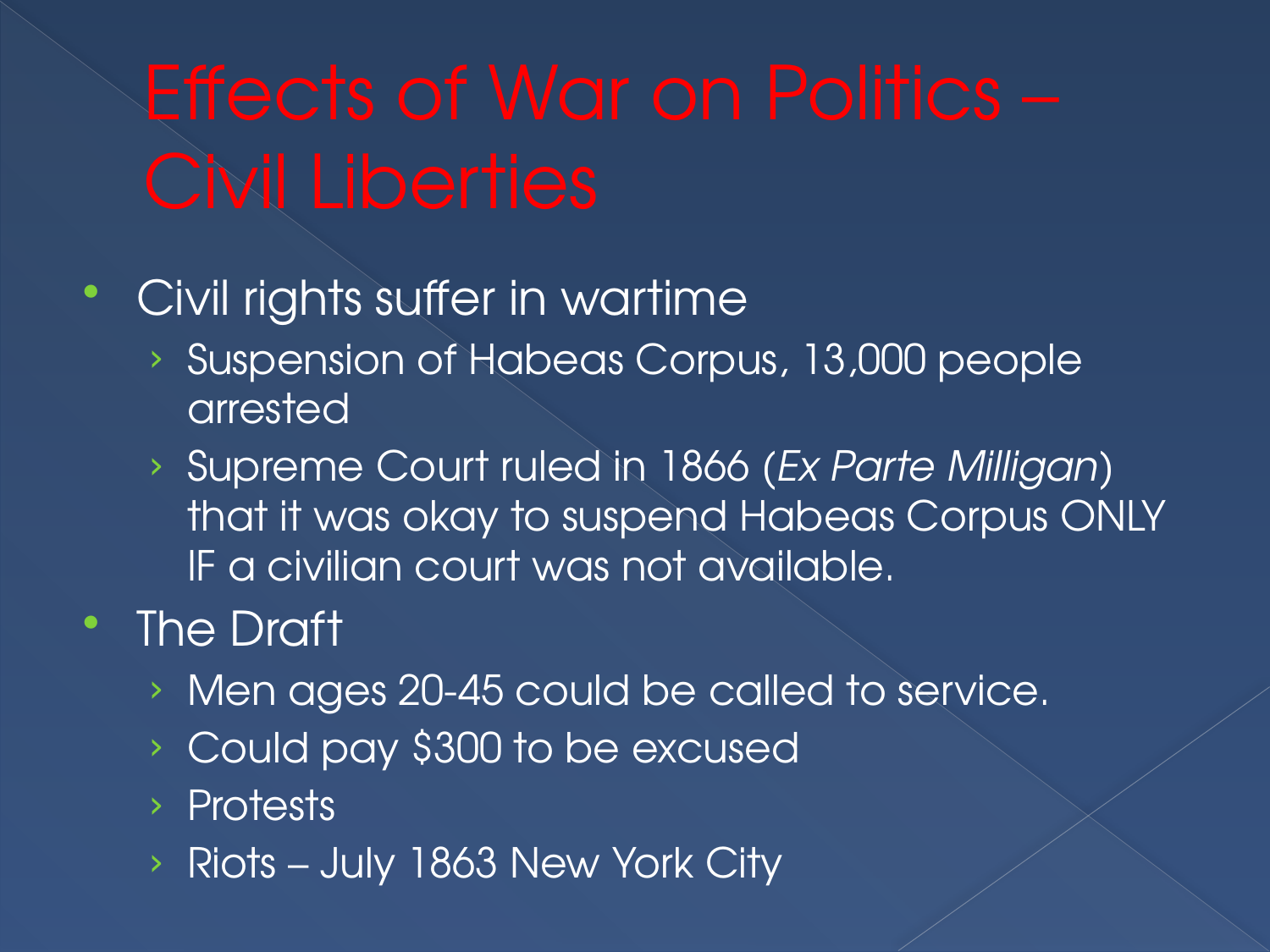

# Effects of War on Politics – Civil Liberties
Civil rights suffer in wartime
Suspension of Habeas Corpus, 13,000 people arrested
Supreme Court ruled in 1866 (Ex Parte Milligan) that it was okay to suspend Habeas Corpus ONLY IF a civilian court was not available.
The Draft
Men ages 20-45 could be called to service.
Could pay $300 to be excused
Protests
Riots – July 1863 New York City